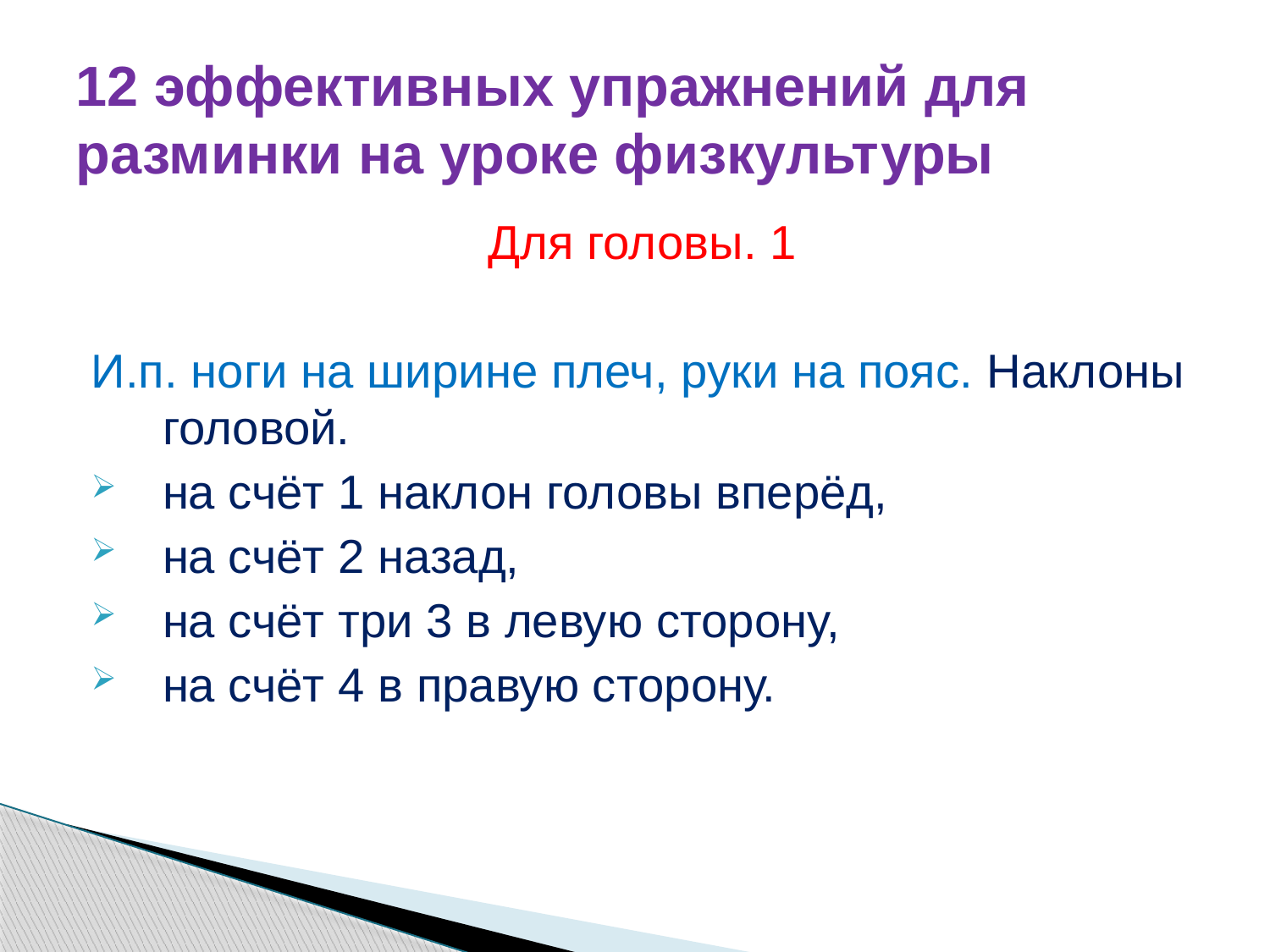

# 12 эффективных упражнений для разминки на уроке физкультуры
Для головы. 1

И.п. ноги на ширине плеч, руки на пояс. Наклоны головой.
на счёт 1 наклон головы вперёд,
на счёт 2 назад,
на счёт три 3 в левую сторону,
на счёт 4 в правую сторону.